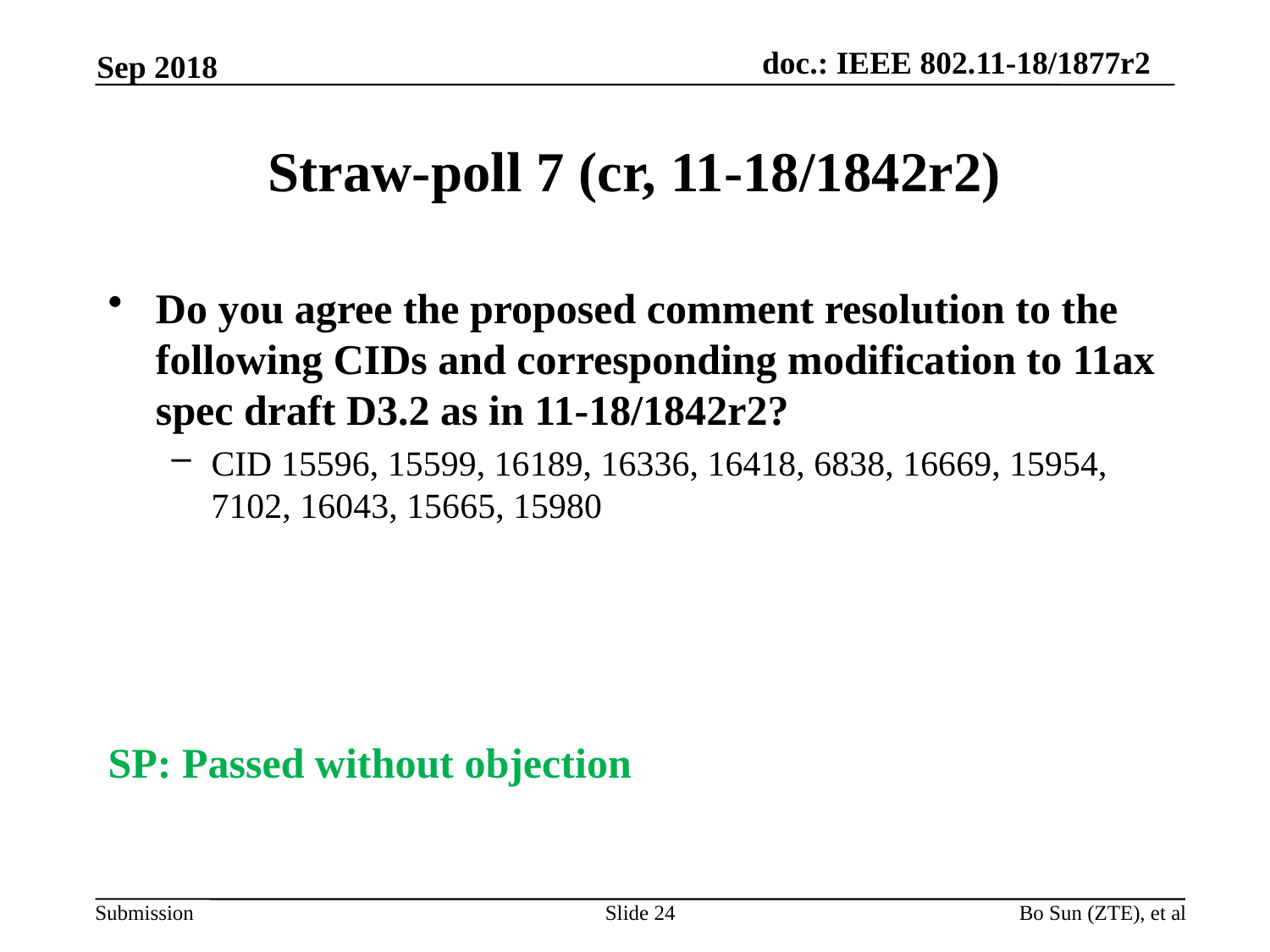

Sep 2018
# Straw-poll 7 (cr, 11-18/1842r2)
Do you agree the proposed comment resolution to the following CIDs and corresponding modification to 11ax spec draft D3.2 as in 11-18/1842r2?
CID 15596, 15599, 16189, 16336, 16418, 6838, 16669, 15954,  7102, 16043, 15665, 15980

SP: Passed without objection
Slide 24
Bo Sun (ZTE), et al